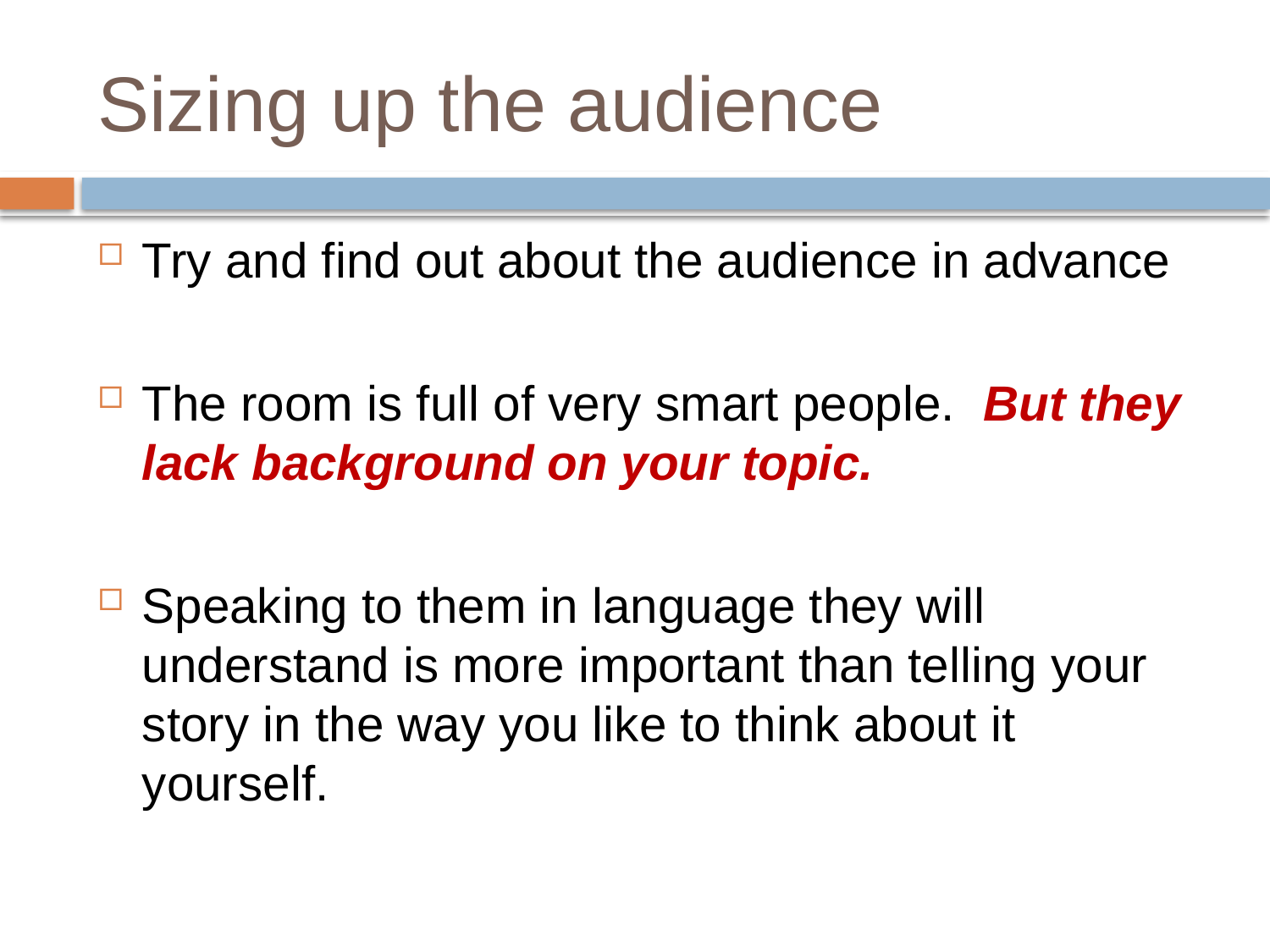

# Sizing up the audience
Try and find out about the audience in advance

The room is full of very smart people.  But they lack background on your topic.

Speaking to them in language they will understand is more important than telling your story in the way you like to think about it yourself.